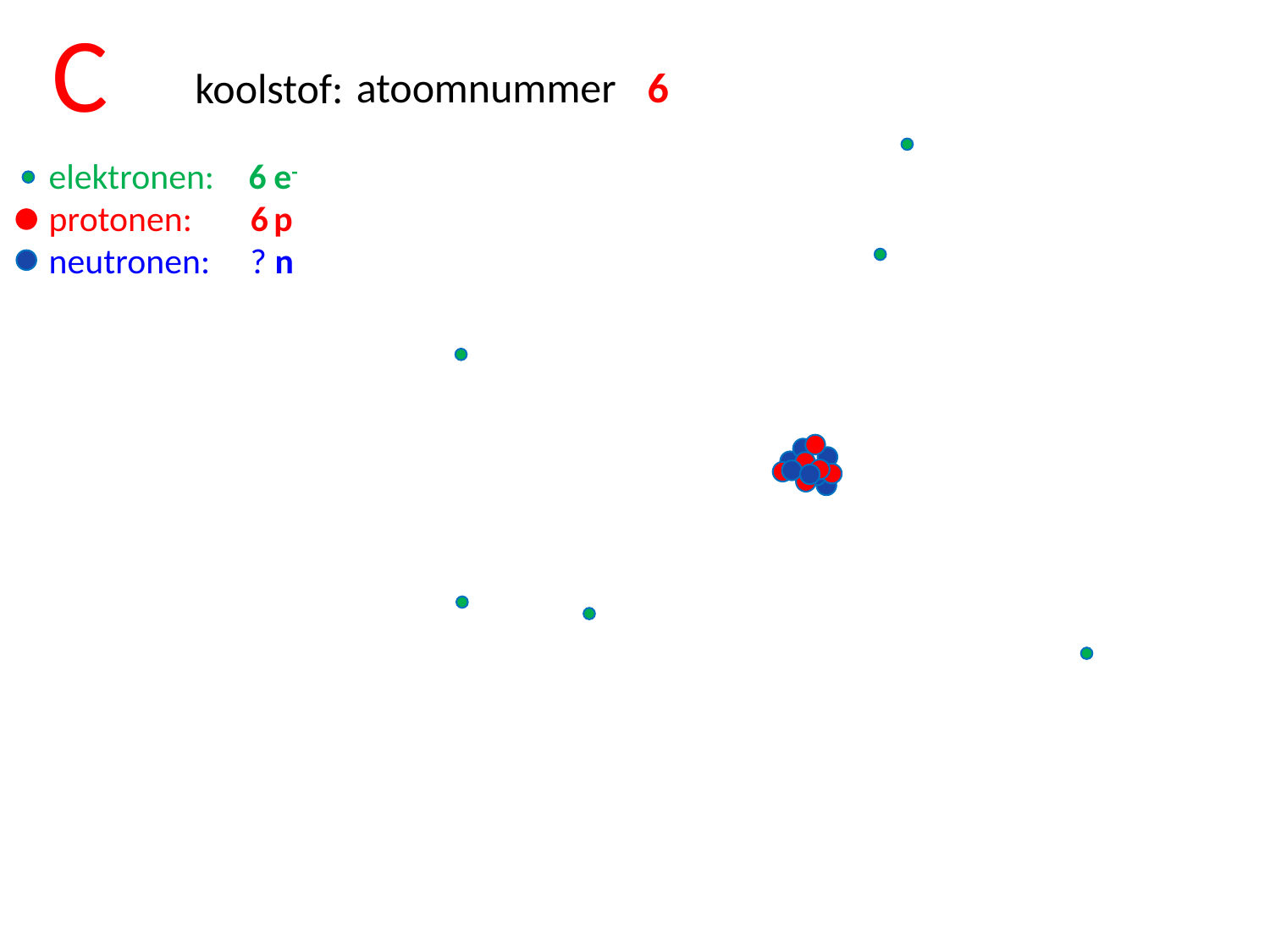

C
S
elektronen:  16	e- 	lading 1-
protonen:     16	p	=  atoomnummer in PS
neutronen:     ? n	geen lading                                                      e-

					            	        p
						      n
						         atoomkern

atoomnummer 16
    koolstof: